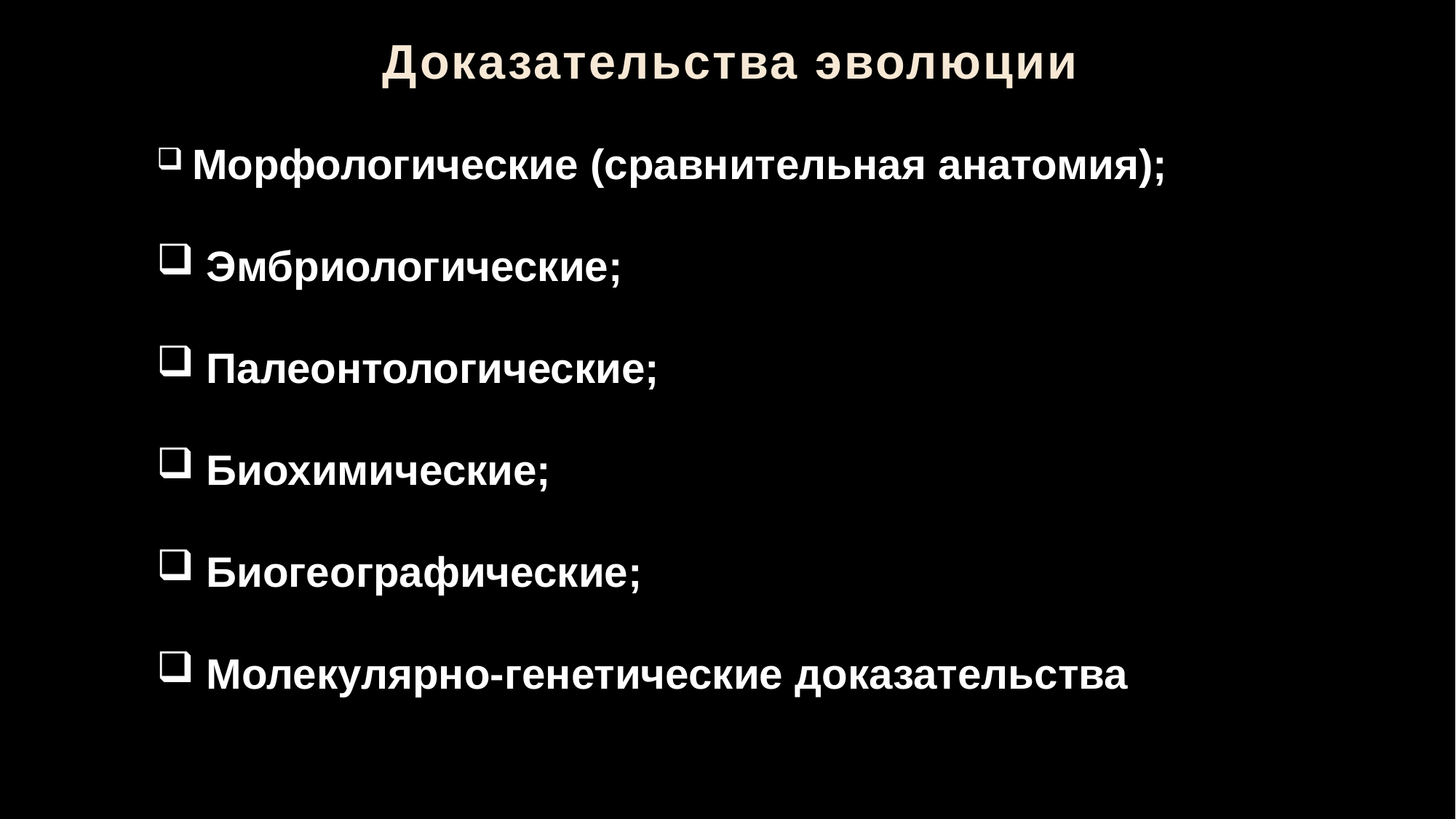

Доказательства эволюции
 Морфологические (сравнительная анатомия);

 Эмбриологические;

 Палеонтологические;

 Биохимические;

 Биогеографические;

 Молекулярно-генетические доказательства